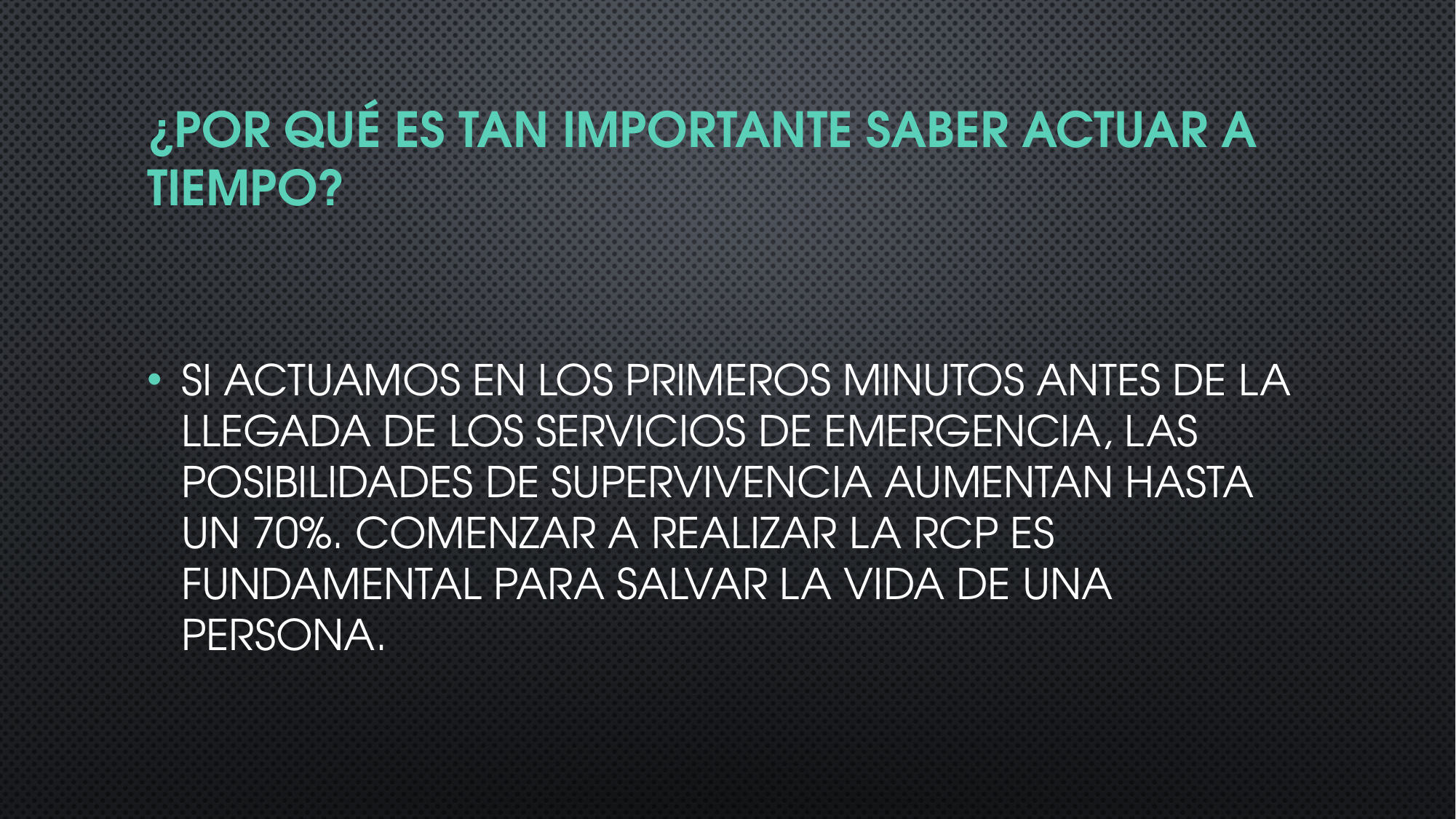

# ¿POR QUÉ ES TAN IMPORTANTE SABER ACTUAR A TIEMPO?
si actuamos en los primeros minutos antes de la llegada de los servicios de emergencia, las posibilidades de supervivencia aumentan hasta un 70%. Comenzar a realizar la RCP es fundamental para salvar la vida de una persona.